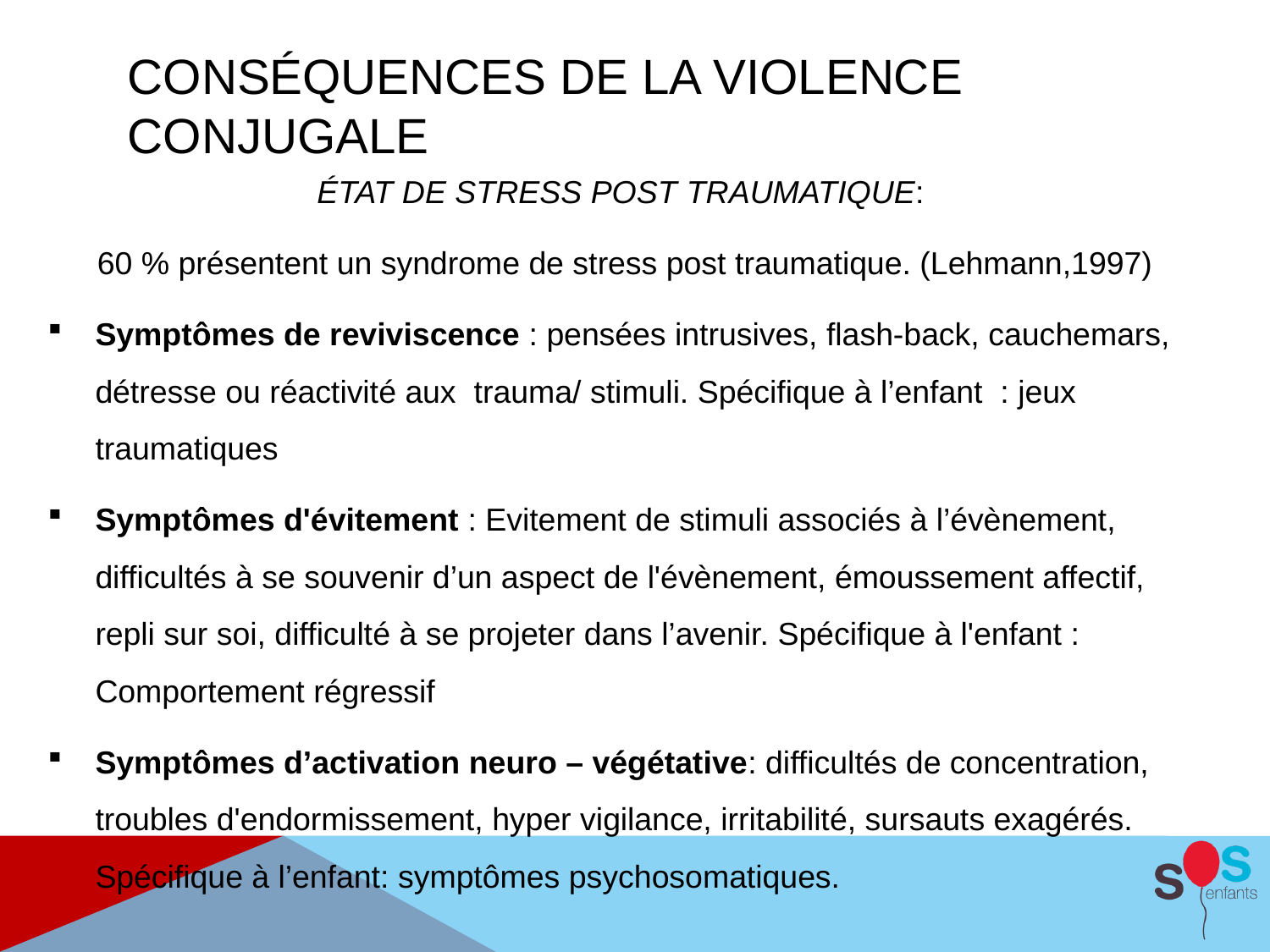

# Conséquences de la violence conjugale
ÉTAT DE STRESS POST TRAUMATIQUE:
60 % présentent un syndrome de stress post traumatique. (Lehmann,1997)
Symptômes de reviviscence : pensées intrusives, flash-back, cauchemars, détresse ou réactivité aux  trauma/ stimuli. Spécifique à l’enfant  : jeux traumatiques
Symptômes d'évitement : Evitement de stimuli associés à l’évènement, difficultés à se souvenir d’un aspect de l'évènement, émoussement affectif, repli sur soi, difficulté à se projeter dans l’avenir. Spécifique à l'enfant : Comportement régressif
Symptômes d’activation neuro – végétative: difficultés de concentration, troubles d'endormissement, hyper vigilance, irritabilité, sursauts exagérés. Spécifique à l’enfant: symptômes psychosomatiques.